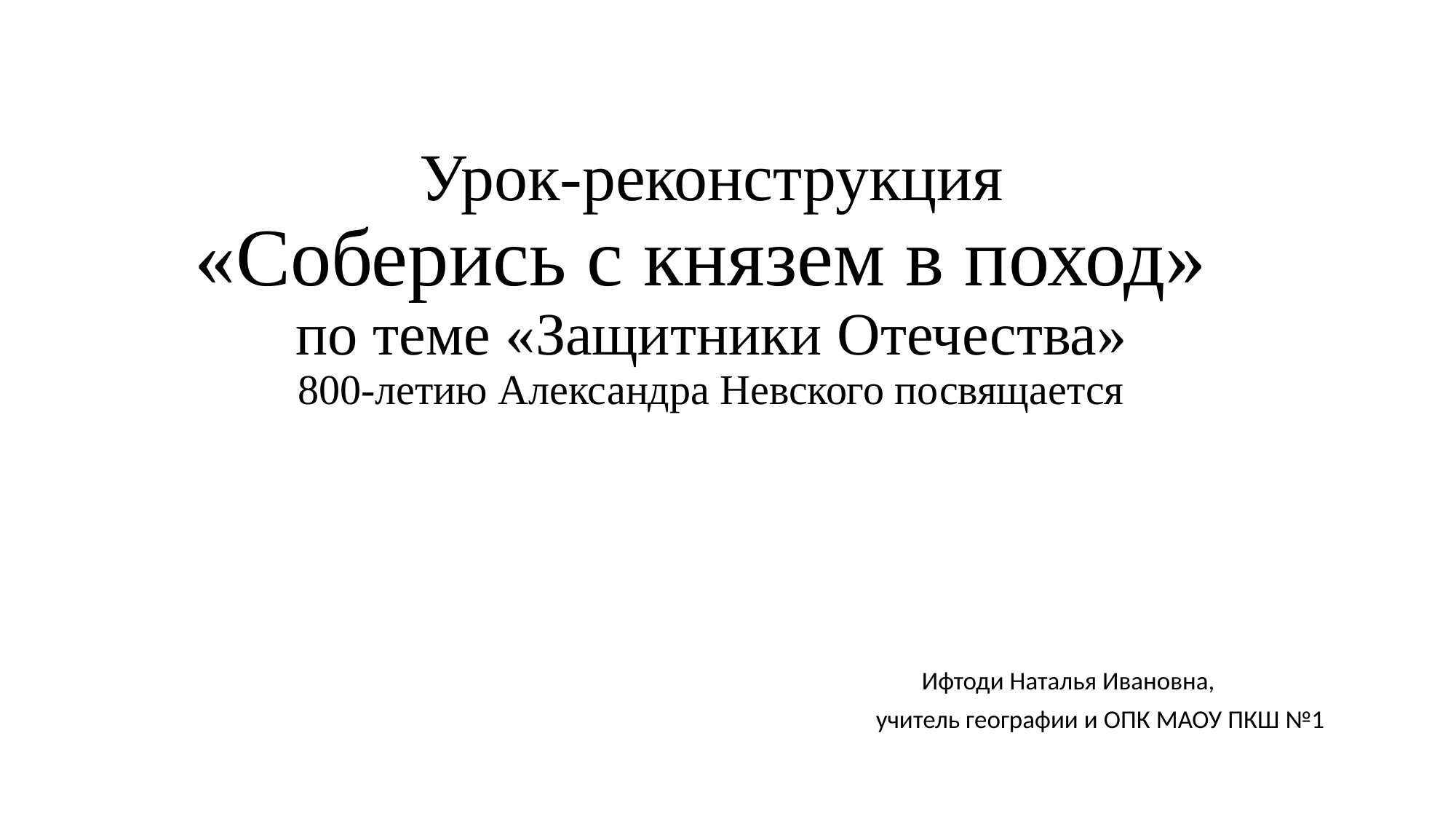

# Урок-реконструкция «Соберись с князем в поход» по теме «Защитники Отечества» 800-летию Александра Невского посвящается

                                                             Ифтоди Наталья Ивановна,
                                                                        учитель географии и ОПК МАОУ ПКШ №1